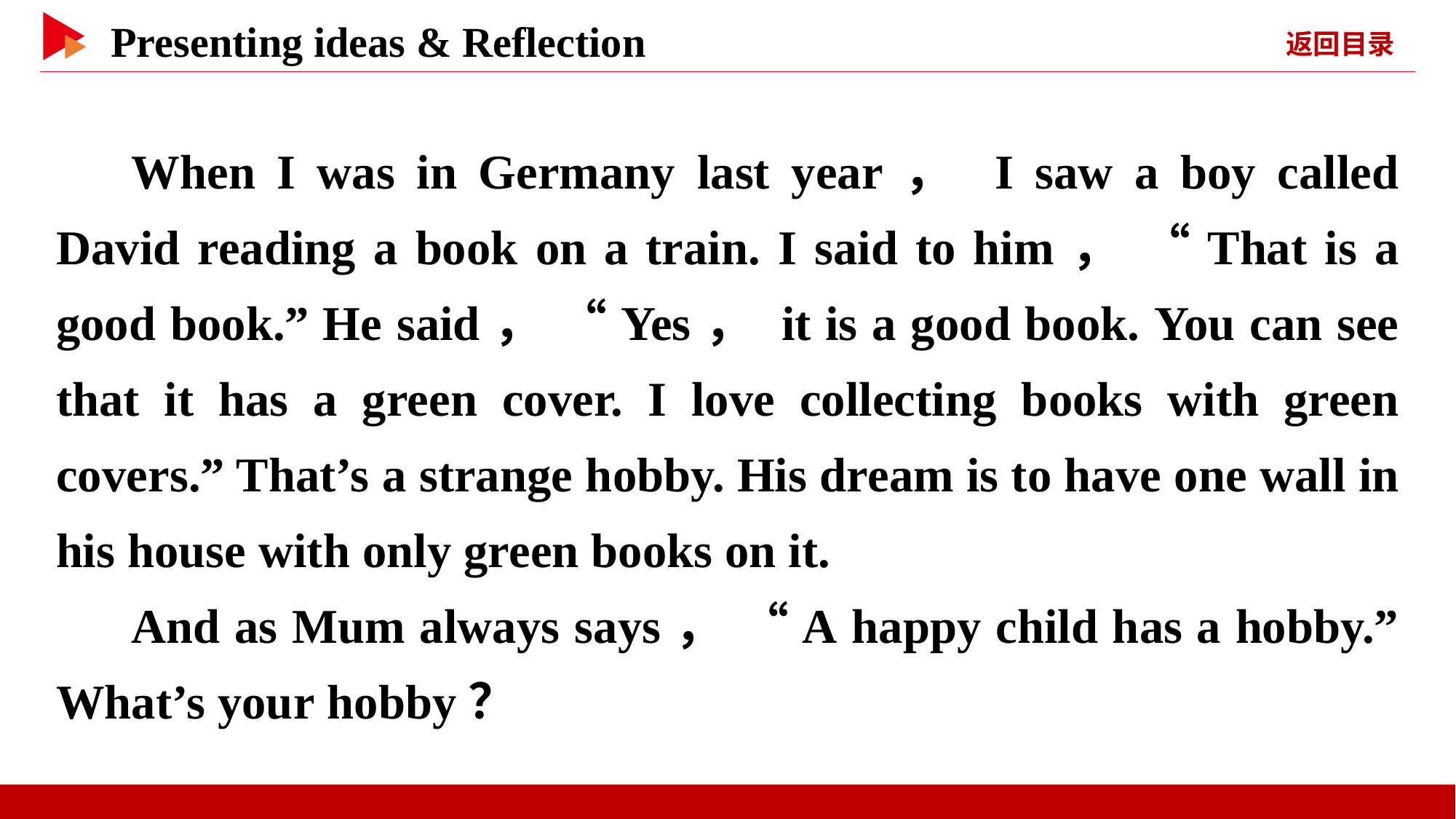

When I was in Germany last year， I saw a boy called David reading a book on a train. I said to him， “That is a good book.” He said， “Yes， it is a good book. You can see that it has a green cover. I love collecting books with green covers.” That’s a strange hobby. His dream is to have one wall in his house with only green books on it.
And as Mum always says， “A happy child has a hobby.” What’s your hobby？